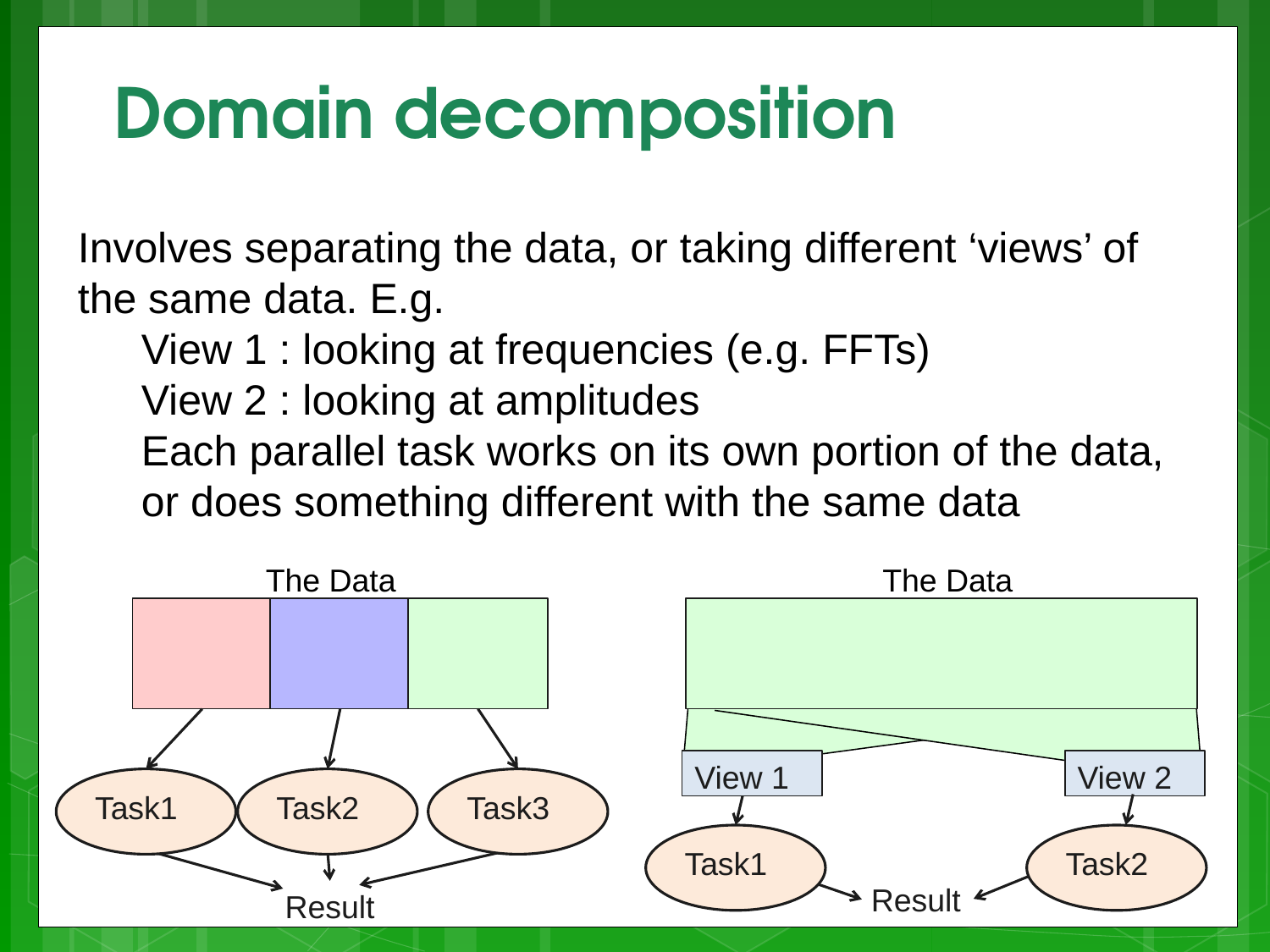

# Domain decomposition
Involves separating the data, or taking different ‘views’ of the same data. E.g.
View 1 : looking at frequencies (e.g. FFTs)
View 2 : looking at amplitudes
Each parallel task works on its own portion of the data, or does something different with the same data
The Data
The Data

View 1
View 2
Task1
Task2
Task3
Task1
Task2
Result
Result